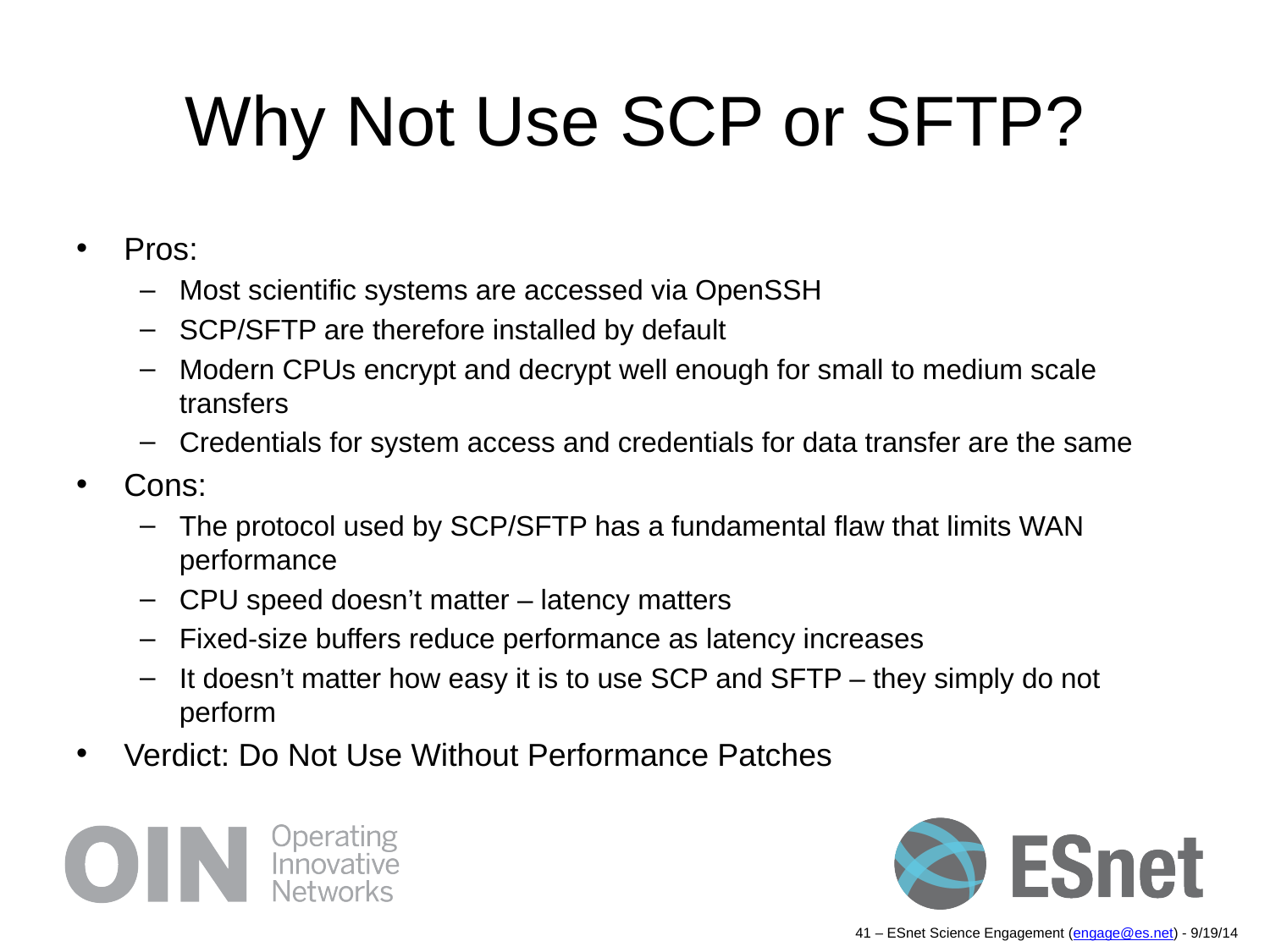

# Why Not Use SCP or SFTP?
Pros:
Most scientific systems are accessed via OpenSSH
SCP/SFTP are therefore installed by default
Modern CPUs encrypt and decrypt well enough for small to medium scale transfers
Credentials for system access and credentials for data transfer are the same
Cons:
The protocol used by SCP/SFTP has a fundamental flaw that limits WAN performance
CPU speed doesn’t matter – latency matters
Fixed-size buffers reduce performance as latency increases
It doesn’t matter how easy it is to use SCP and SFTP – they simply do not perform
Verdict: Do Not Use Without Performance Patches
41 – ESnet Science Engagement (engage@es.net) - 9/19/14